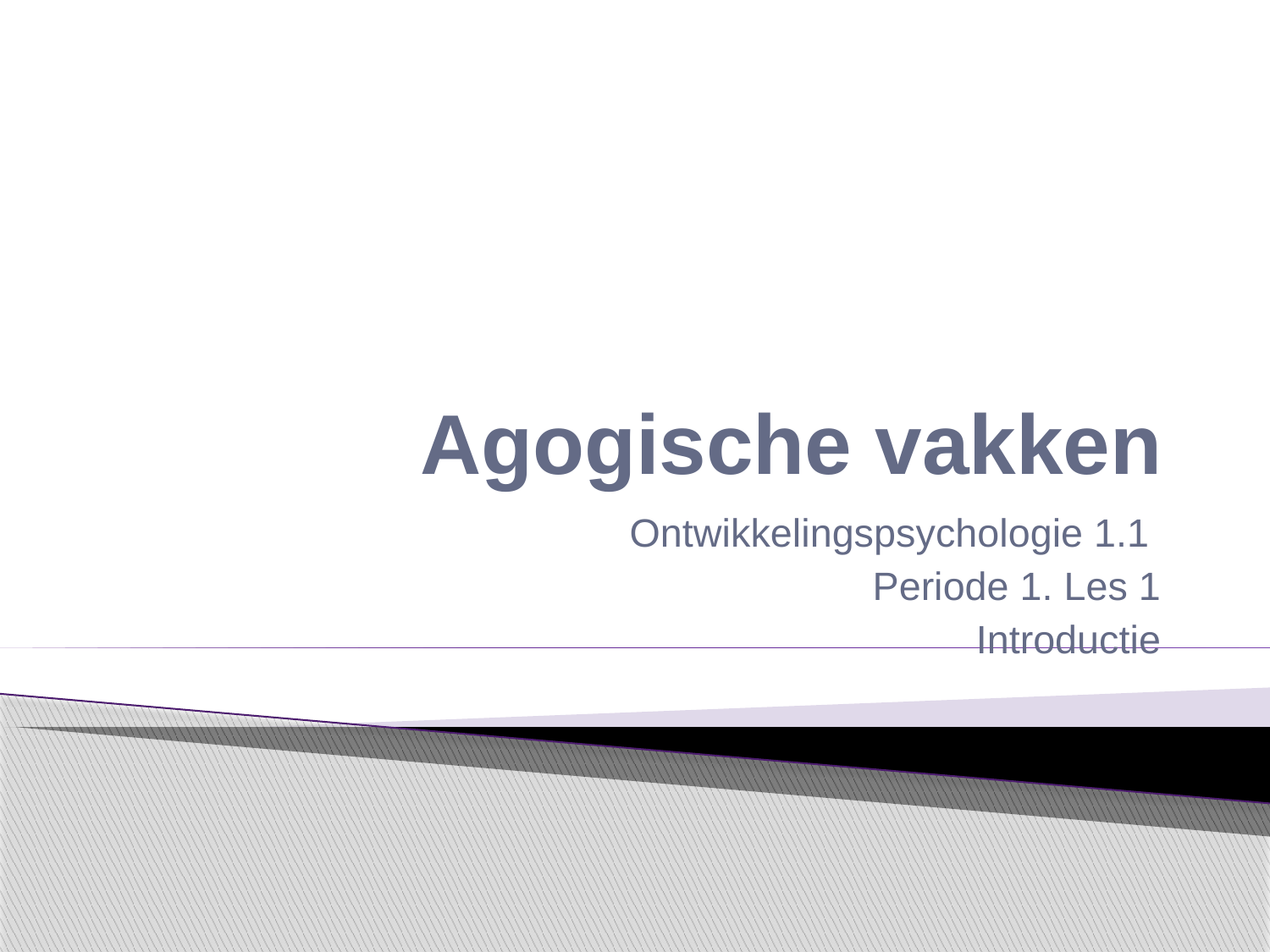

# Agogische vakken
Ontwikkelingspsychologie 1.1
Periode 1. Les 1
Introductie